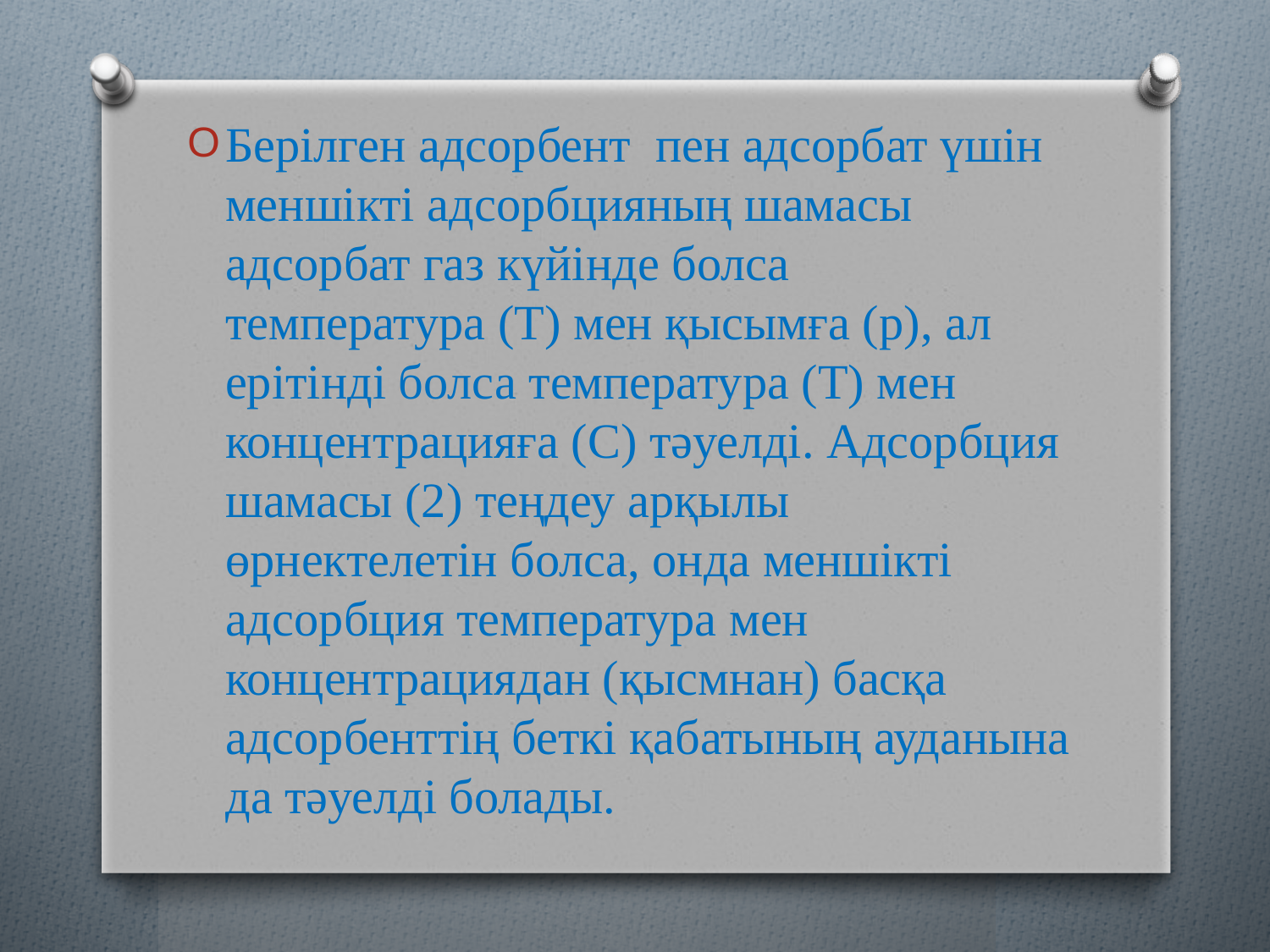

Берілген адсорбент  пен адсорбат үшін меншікті адсорбцияның шамасы адсорбат газ күйінде болса  температура (Т) мен қысымға (р), ал ерітінді болса температура (Т) мен концентрацияға (С) тәуелді. Адсорбция шамасы (2) теңдеу арқылы өрнектелетін болса, онда меншікті адсорбция температура мен концентрациядан (қысмнан) басқа адсорбенттің беткі қабатының ауданына да тәуелді болады.